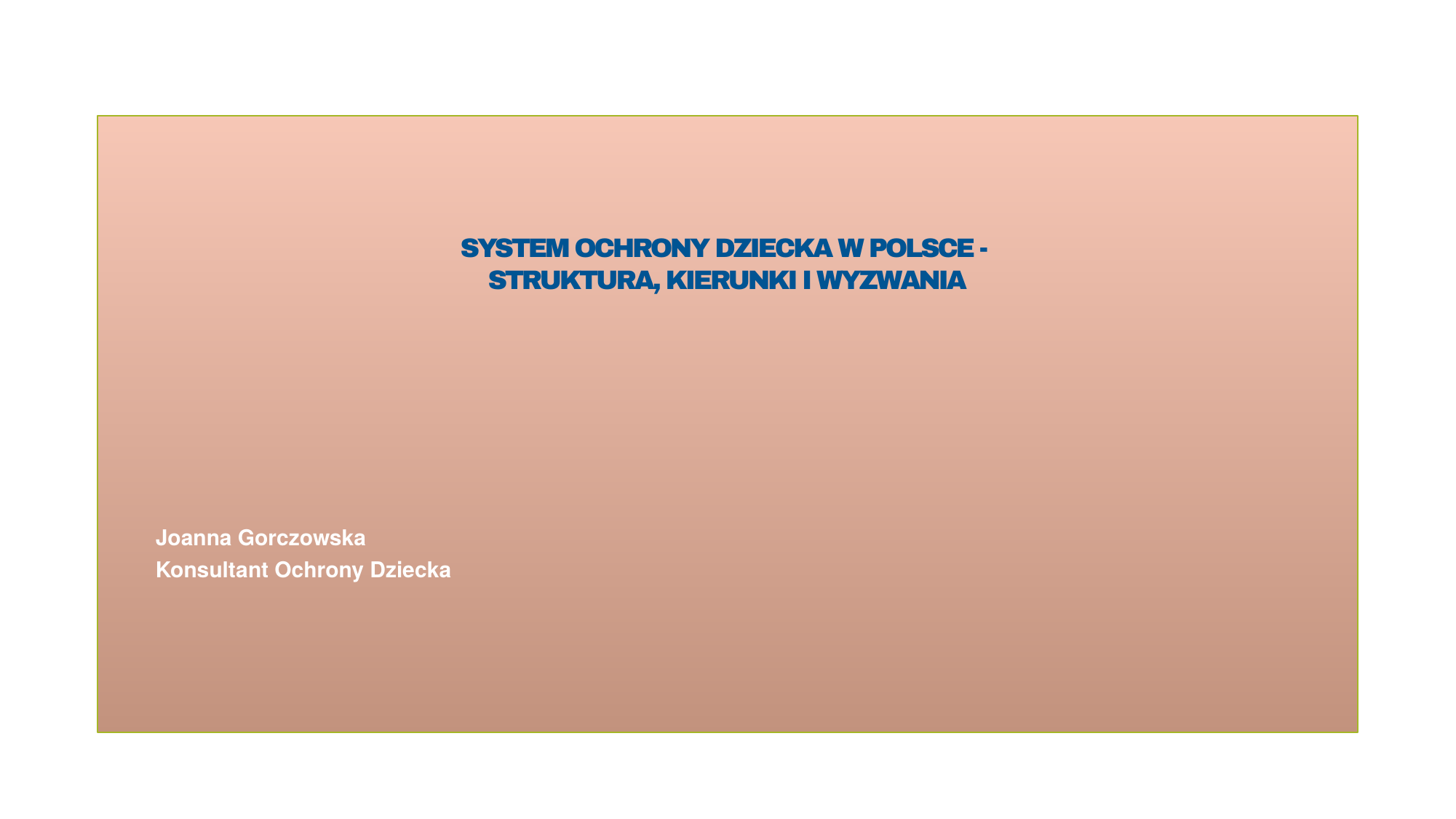

# SYSTEM OCHRONY DZIECKA W POLSCE -
STRUKTURA, KIERUNKI I WYZWANIA

             Joanna Gorczowska
             Konsultant Ochrony Dziecka
1
Centra Ochrony Dzieci – ku CENTintegracji systemu wsparcia dziecka i rodziny w Polsce oraz budowania praktyki skoncentrowanej na dziecku